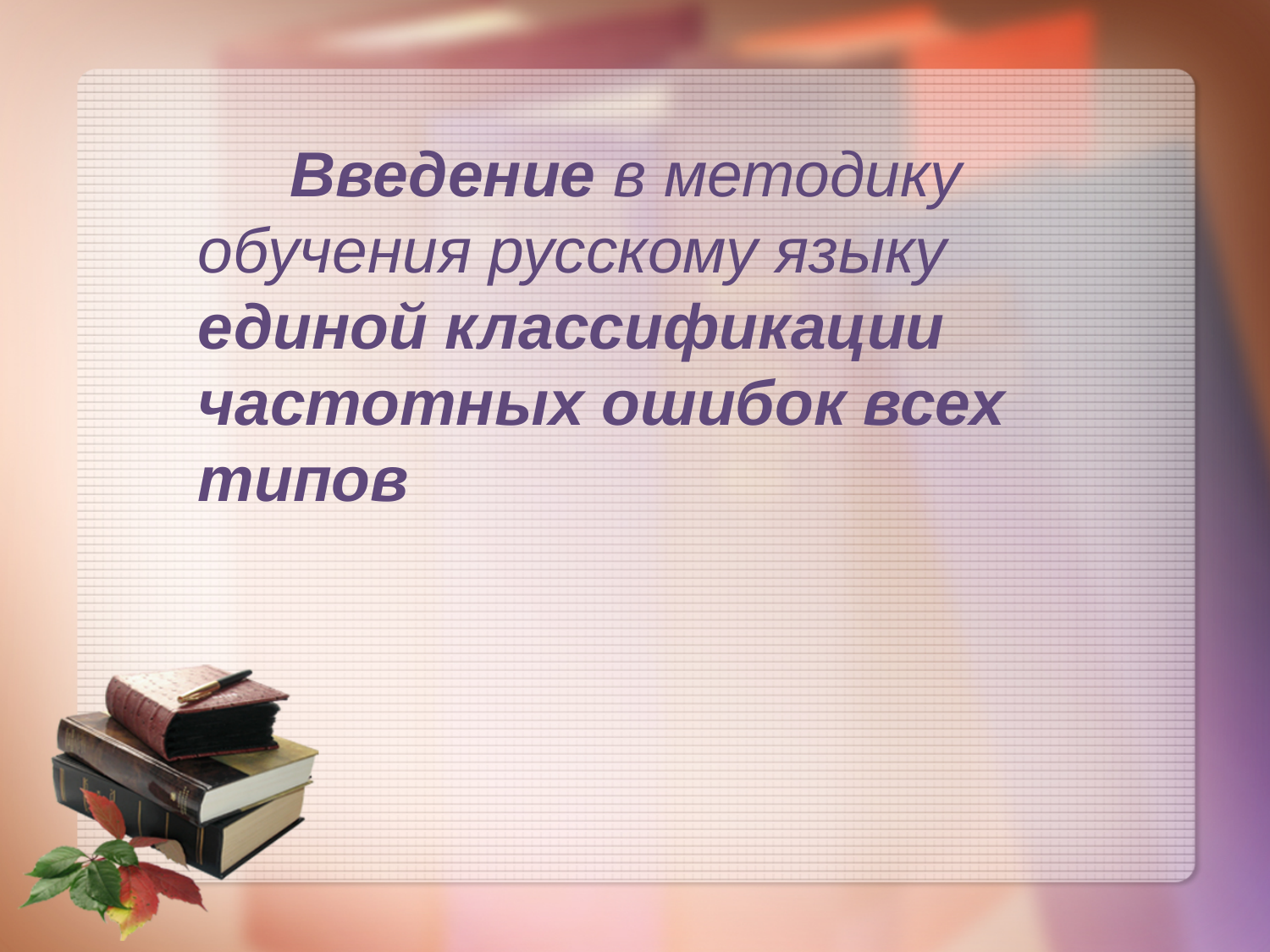

Введение в методику обучения русскому языку единой классификации       частотных ошибок всех типов